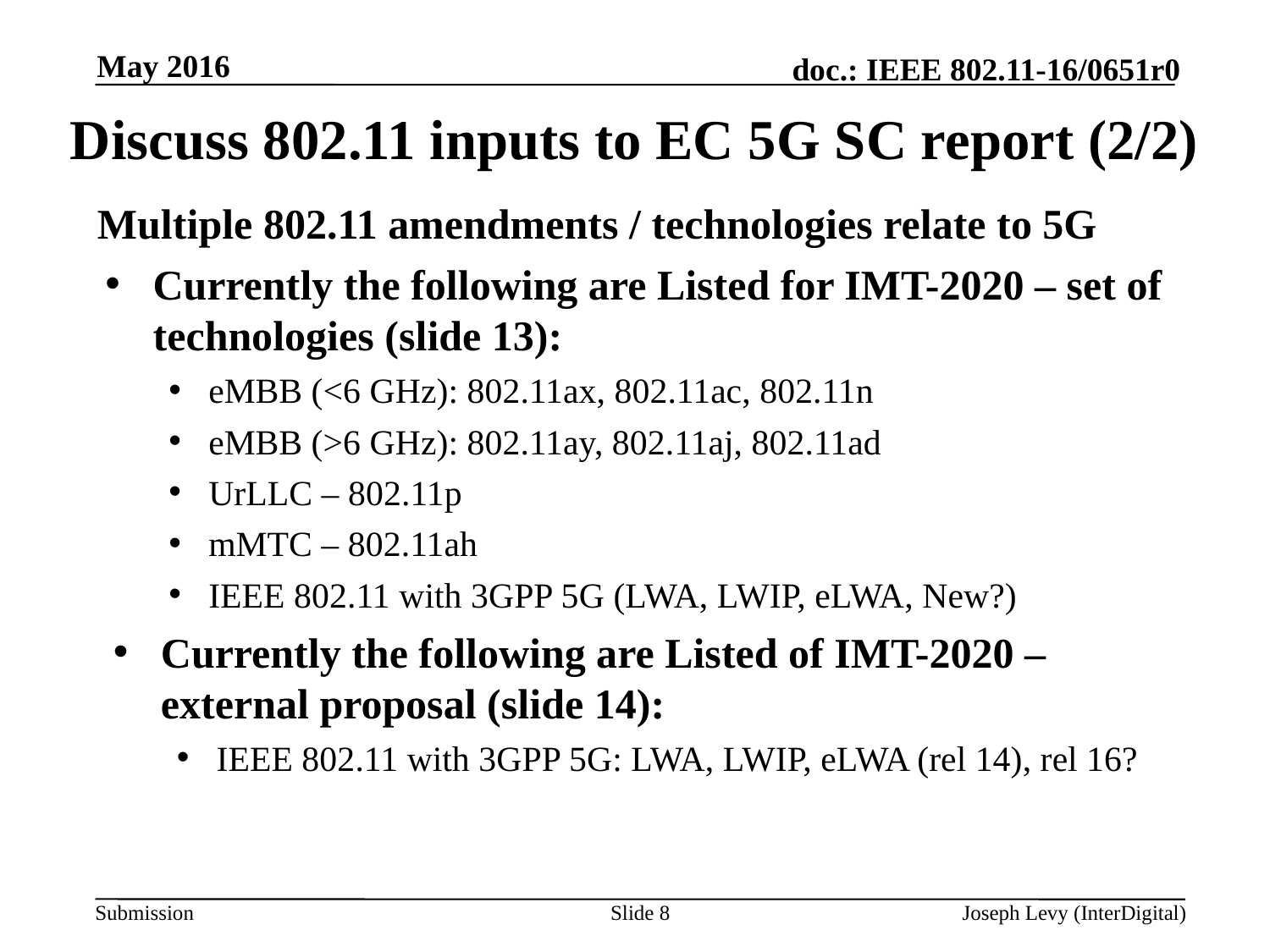

May 2016
# Discuss 802.11 inputs to EC 5G SC report (2/2)
Multiple 802.11 amendments / technologies relate to 5G
Currently the following are Listed for IMT-2020 – set of technologies (slide 13):
eMBB (<6 GHz): 802.11ax, 802.11ac, 802.11n
eMBB (>6 GHz): 802.11ay, 802.11aj, 802.11ad
UrLLC – 802.11p
mMTC – 802.11ah
IEEE 802.11 with 3GPP 5G (LWA, LWIP, eLWA, New?)
Currently the following are Listed of IMT-2020 – external proposal (slide 14):
IEEE 802.11 with 3GPP 5G: LWA, LWIP, eLWA (rel 14), rel 16?

Slide 8
Joseph Levy (InterDigital)